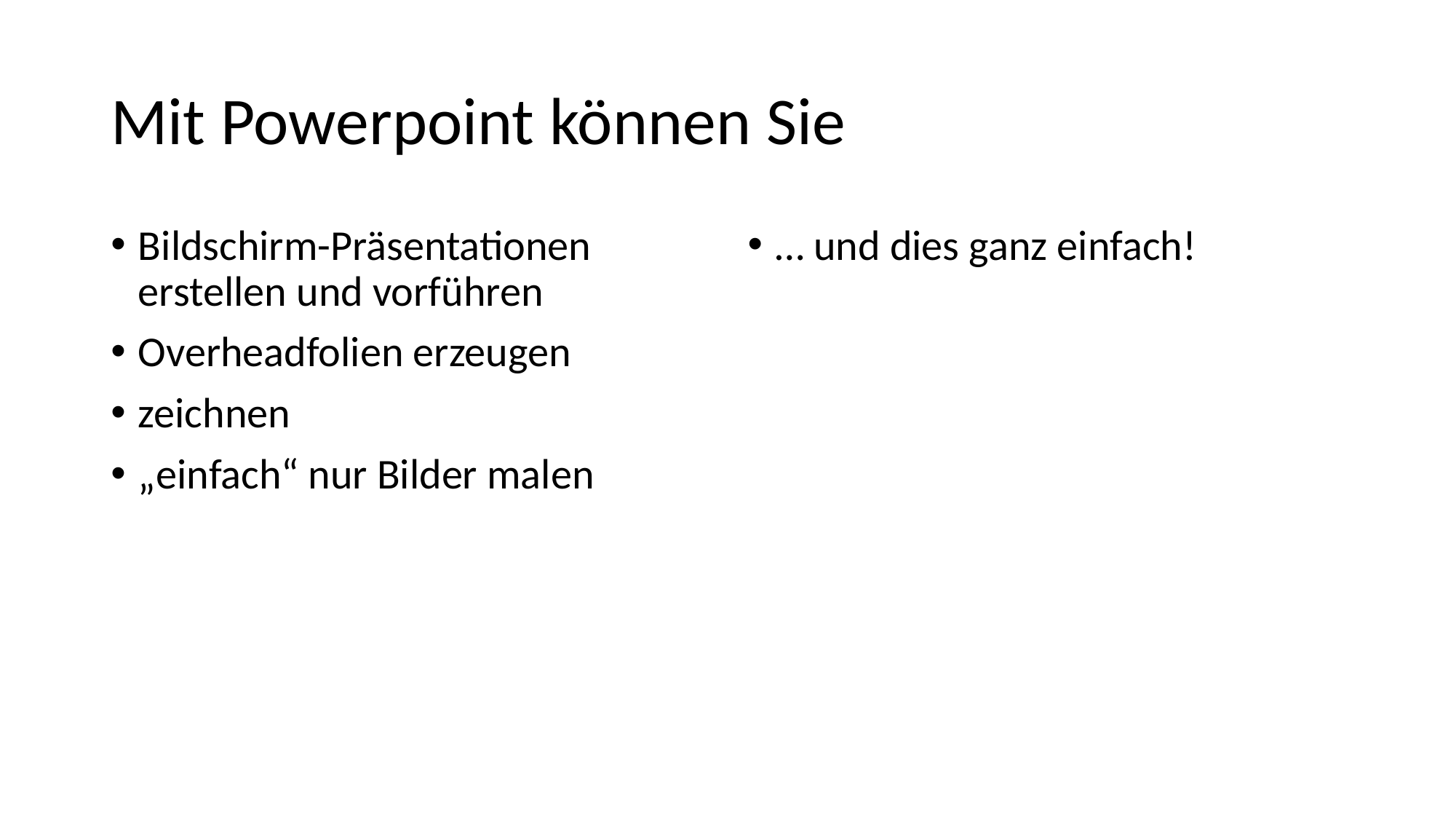

# Mit Powerpoint können Sie
Bildschirm-Präsentationen erstellen und vorführen
Overheadfolien erzeugen
zeichnen
„einfach“ nur Bilder malen
… und dies ganz einfach!